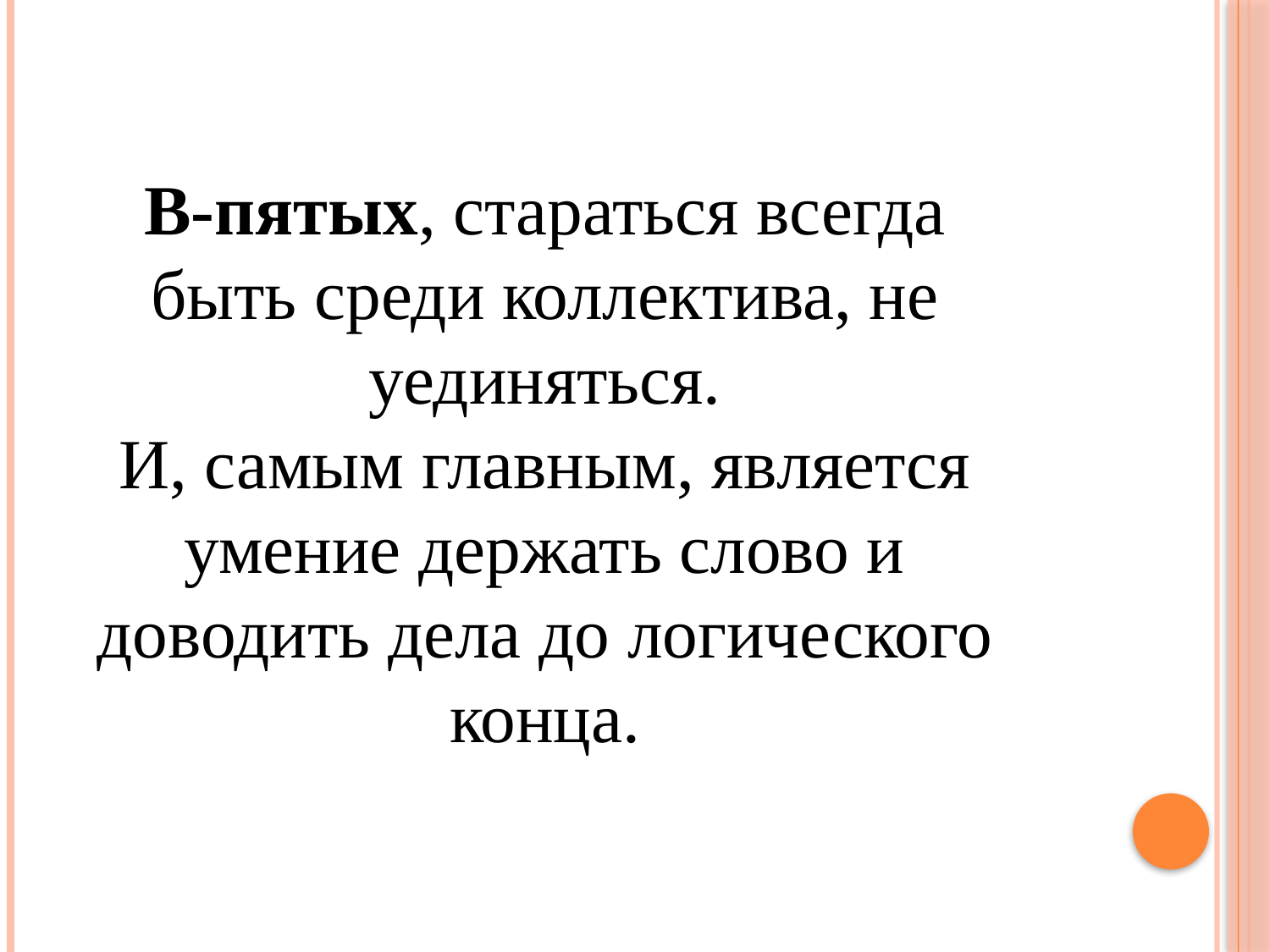

В-пятых, стараться всегда быть среди коллектива, не уединяться.
И, самым главным, является умение держать слово и доводить дела до логического конца.